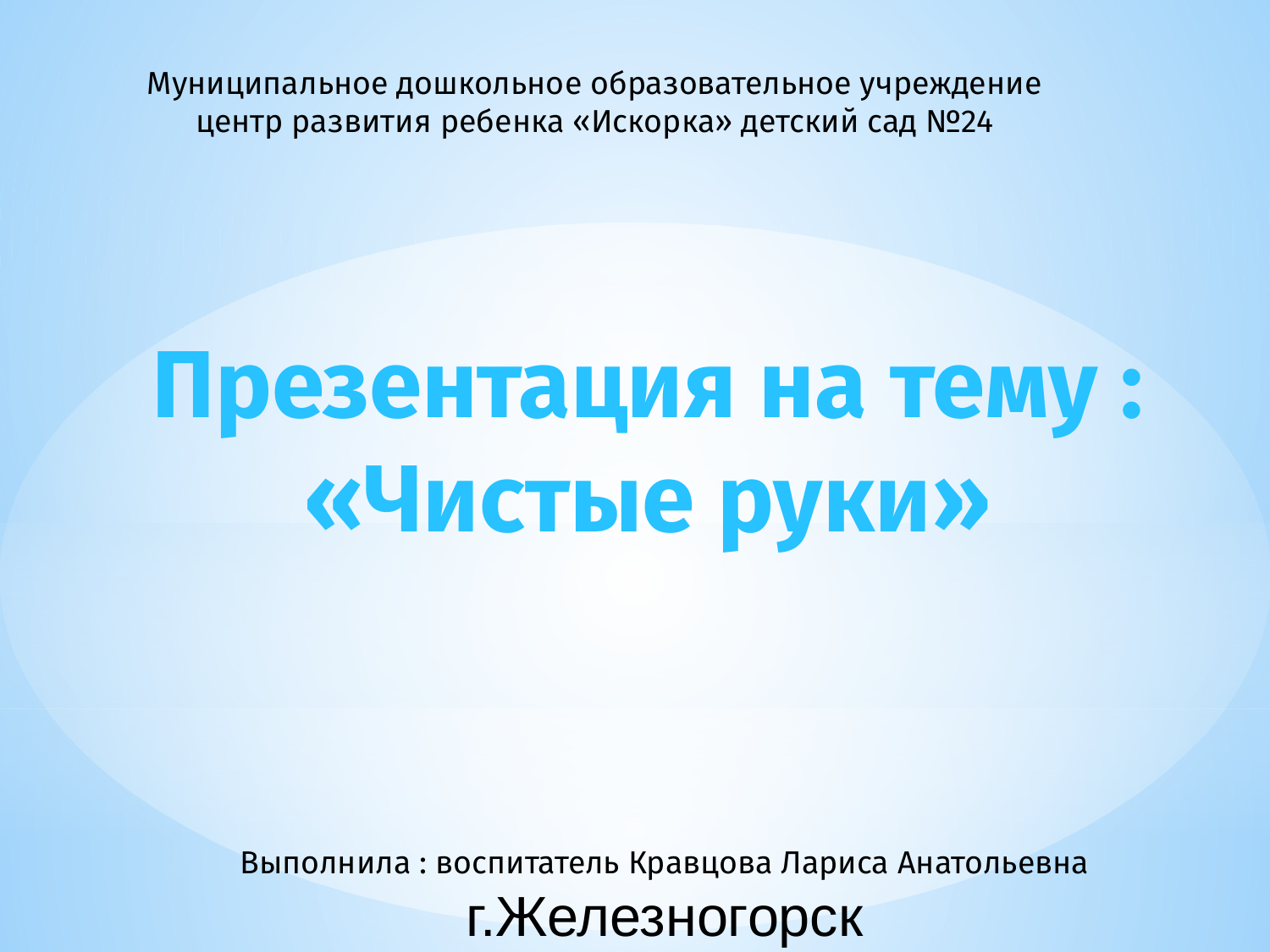

Муниципальное дошкольное образовательное учреждение центр развития ребенка «Искорка» детский сад №24
Презентация на тему : «Чистые руки»
Выполнила : воспитатель Кравцова Лариса Анатольевна
г.Железногорск